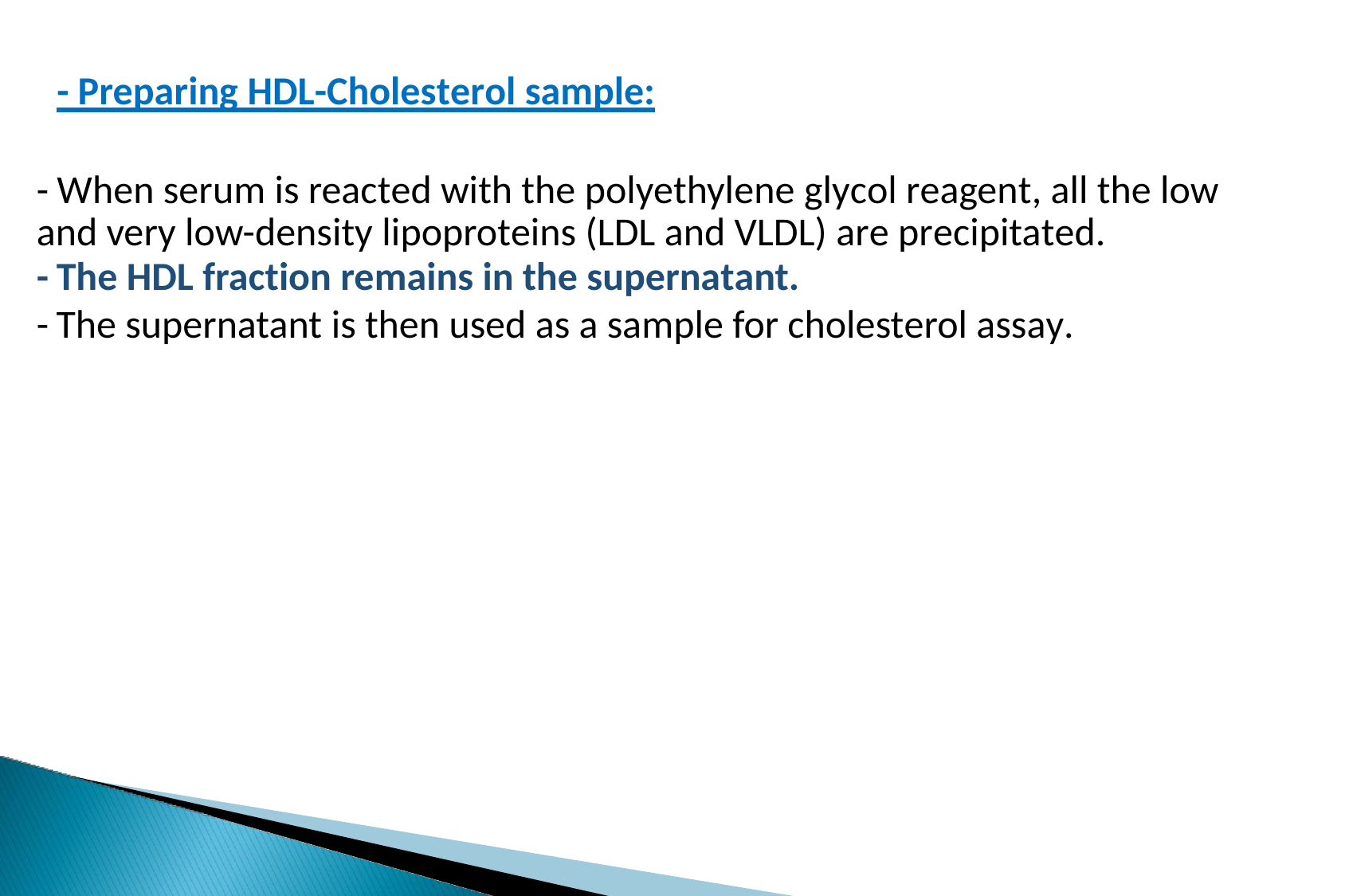

- Preparing HDL-Cholesterol sample:

- When serum is reacted with the polyethylene glycol reagent, all the low and very low-density lipoproteins (LDL and VLDL) are precipitated.
- The HDL fraction remains in the supernatant.
- The supernatant is then used as a sample for cholesterol assay.